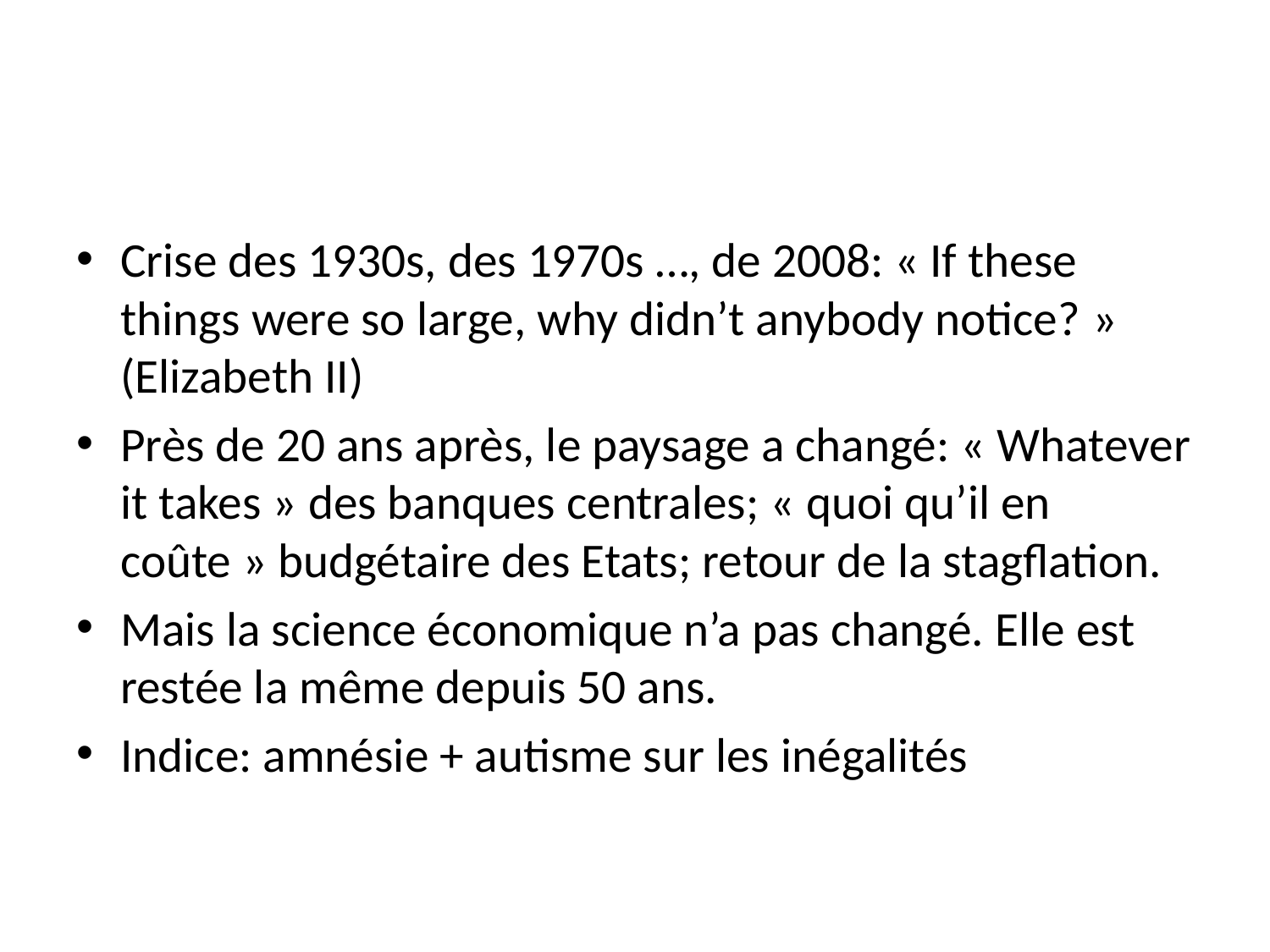

#
Crise des 1930s, des 1970s …, de 2008: « If these things were so large, why didn’t anybody notice? » (Elizabeth II)
Près de 20 ans après, le paysage a changé: « Whatever it takes » des banques centrales; « quoi qu’il en coûte » budgétaire des Etats; retour de la stagflation.
Mais la science économique n’a pas changé. Elle est restée la même depuis 50 ans.
Indice: amnésie + autisme sur les inégalités